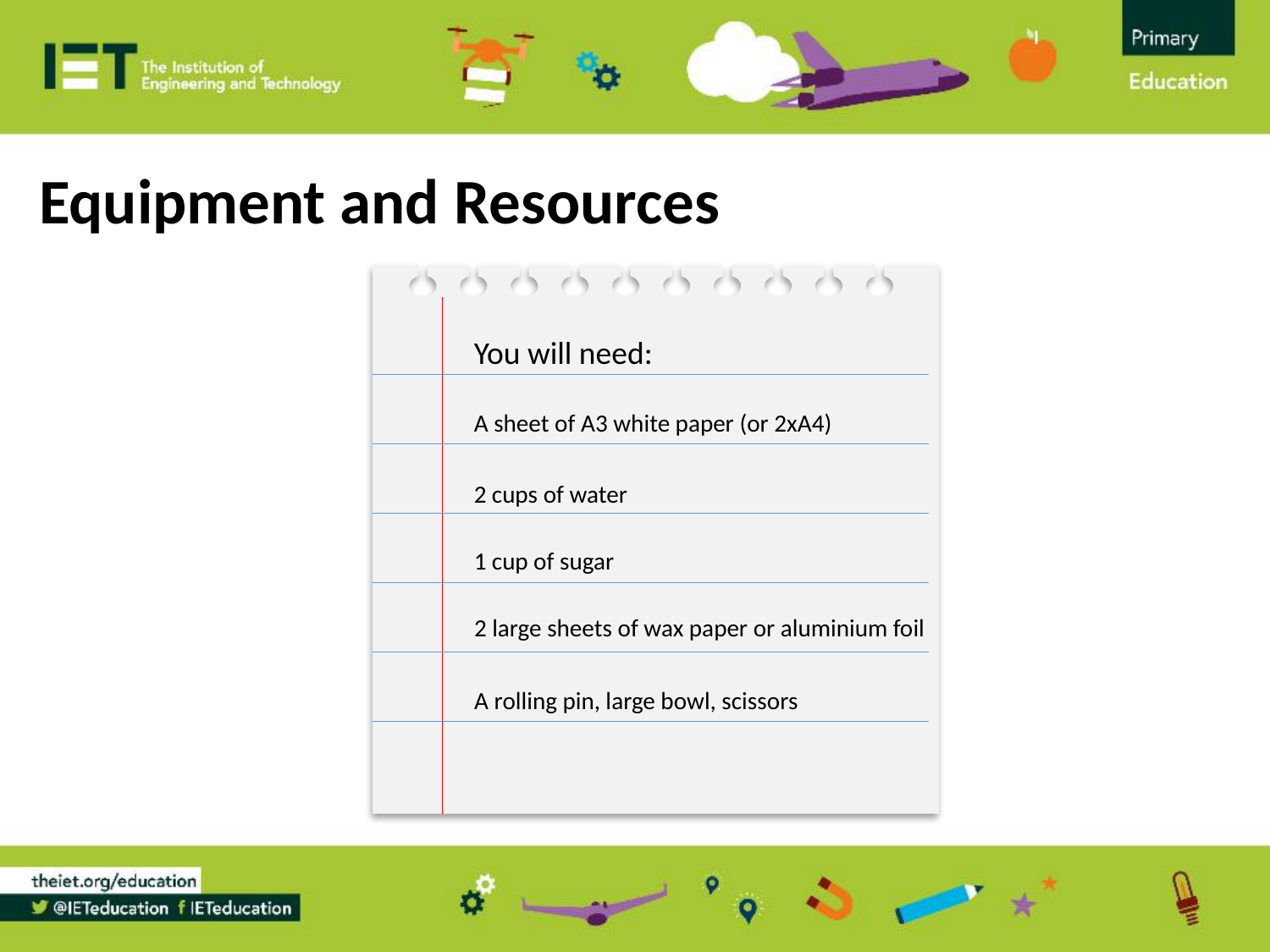

Equipment and Resources

You will need:
A sheet of A3 white paper (or 2xA4)
2 cups of water
1 cup of sugar
2 large sheets of wax paper or aluminium foil
A rolling pin, large bowl, scissors